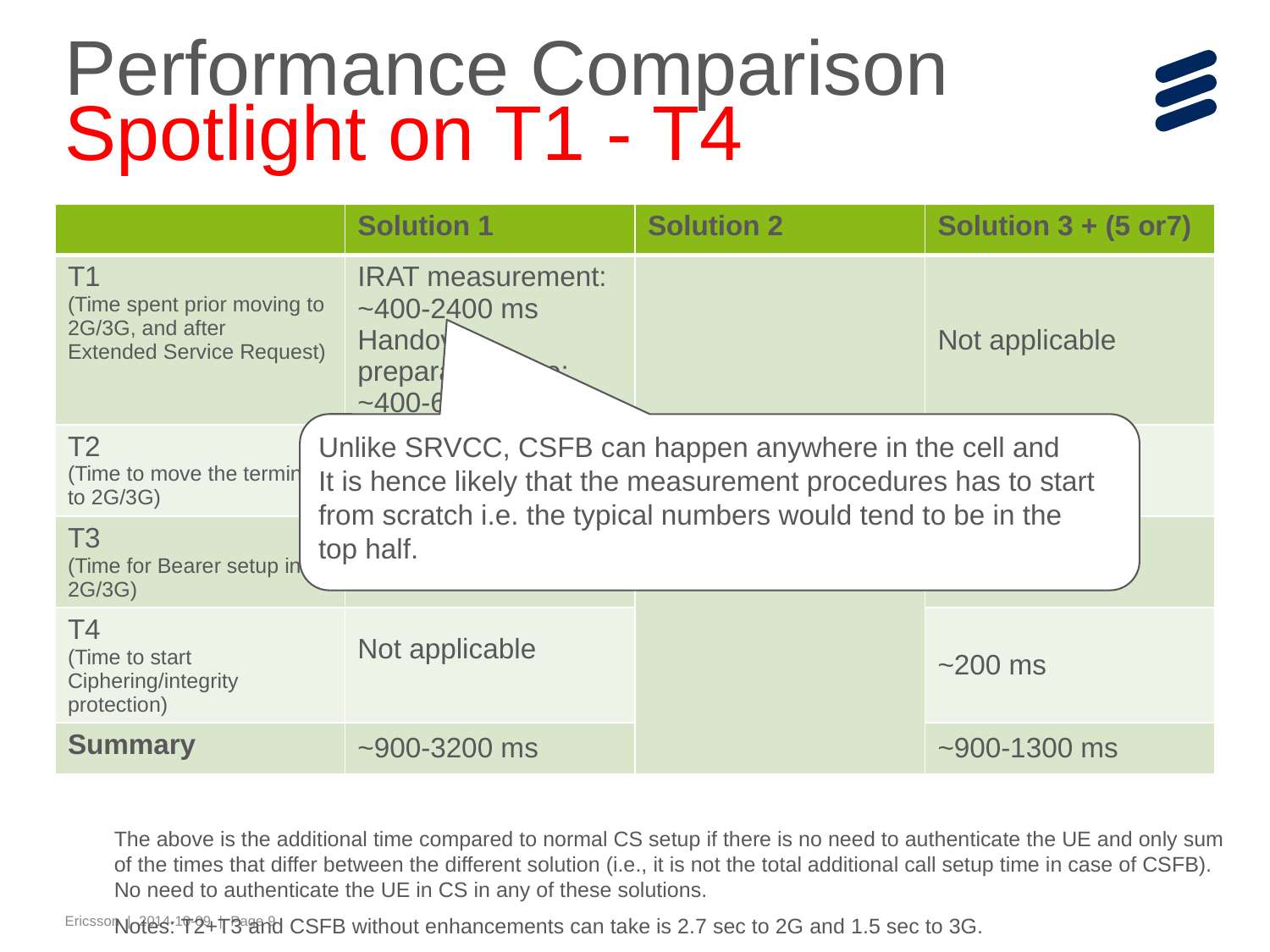

# Performance Comparison Spotlight on T1 - T4
|  | Solution 1 | Solution 2 | Solution 3 + (5 or7) |
| --- | --- | --- | --- |
| T1 (Time spent prior moving to 2G/3G, and after Extended Service Request) | IRAT measurement: ~400-2400 ms Handover preparation time: ~400-600ms | Same as solution 1 | Not applicable |
| T2 (Time to move the terminal to 2G/3G) | ~110-200ms |  | ~300-700ms |
| T3 (Time for Bearer setup in 2G/3G) | Not applicable |  | ~400 ms |
| T4 (Time to start Ciphering/integrity protection) | Not applicable |  | ~200 ms |
| Summary | ~900-3200 ms |  | ~900-1300 ms |
Unlike SRVCC, CSFB can happen anywhere in the cell and
It is hence likely that the measurement procedures has to start
from scratch i.e. the typical numbers would tend to be in the
top half.
The above is the additional time compared to normal CS setup if there is no need to authenticate the UE and only sum of the times that differ between the different solution (i.e., it is not the total additional call setup time in case of CSFB). No need to authenticate the UE in CS in any of these solutions.
Notes: T2+T3 and CSFB without enhancements can take is 2.7 sec to 2G and 1.5 sec to 3G.